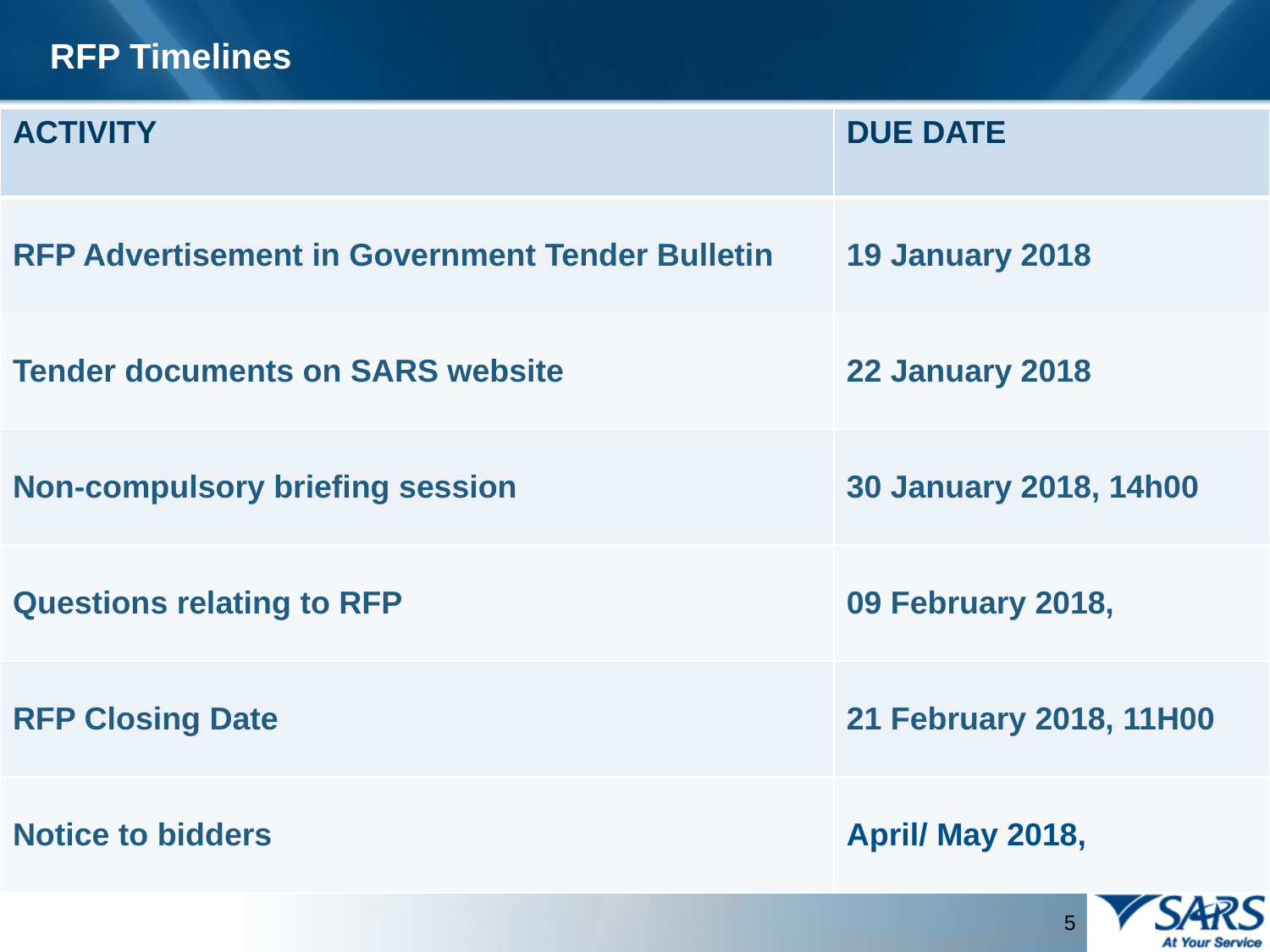

RFP Timelines
| ACTIVITY | DUE DATE |
| --- | --- |
| RFP Advertisement in Government Tender Bulletin | 19 January 2018 |
| Tender documents on SARS website | 22 January 2018 |
| Non-compulsory briefing session | 30 January 2018, 14h00 |
| Questions relating to RFP | 09 February 2018, |
| RFP Closing Date | 21 February 2018, 11H00 |
| Notice to bidders | April/ May 2018, |
5